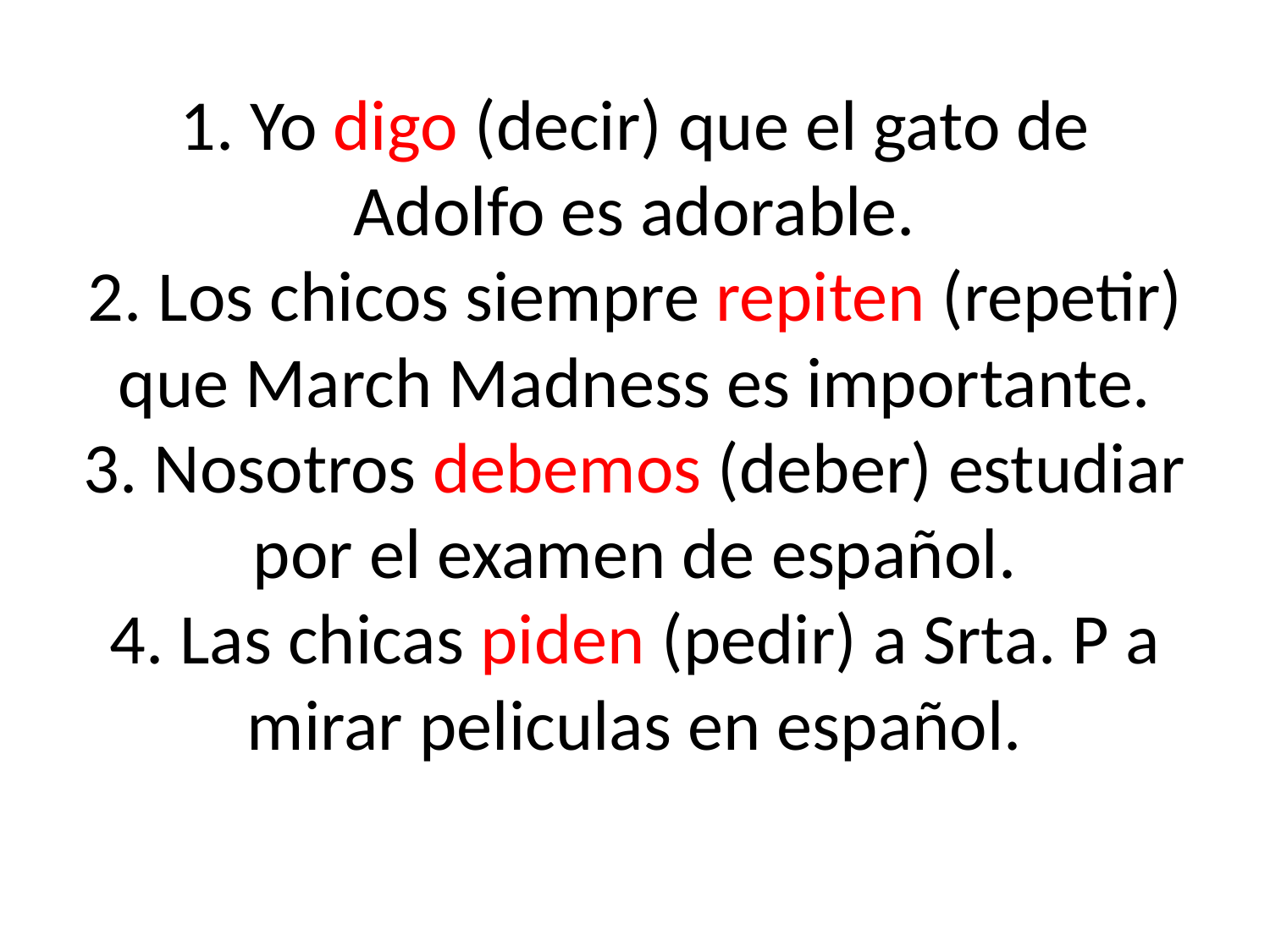

# 1. Yo digo (decir) que el gato de Adolfo es adorable. 2. Los chicos siempre repiten (repetir) que March Madness es importante. 3. Nosotros debemos (deber) estudiar por el examen de español. 4. Las chicas piden (pedir) a Srta. P a mirar peliculas en español.